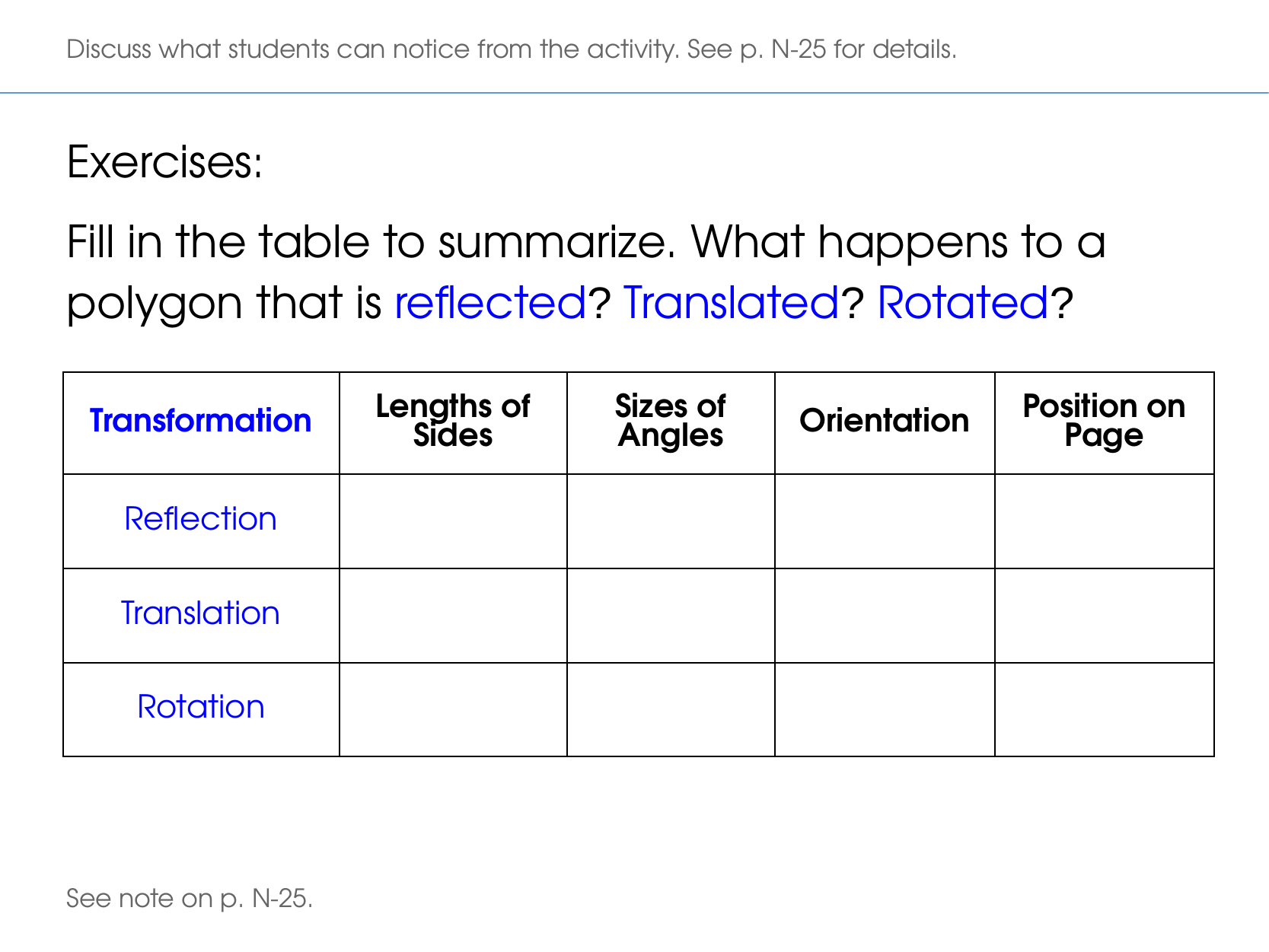

Discuss what students can notice from the activity. See p. N-25 for details.
Exercises:
Fill in the table to summarize. What happens to a polygon that is reflected? Translated? Rotated?
| Transformation | Lengths of Sides | Sizes of Angles | Orientation | Position on Page |
| --- | --- | --- | --- | --- |
| Reflection |  |  |  |  |
| Translation |  |  |  |  |
| Rotation |  |  |  |  |
See note on p. N-25.